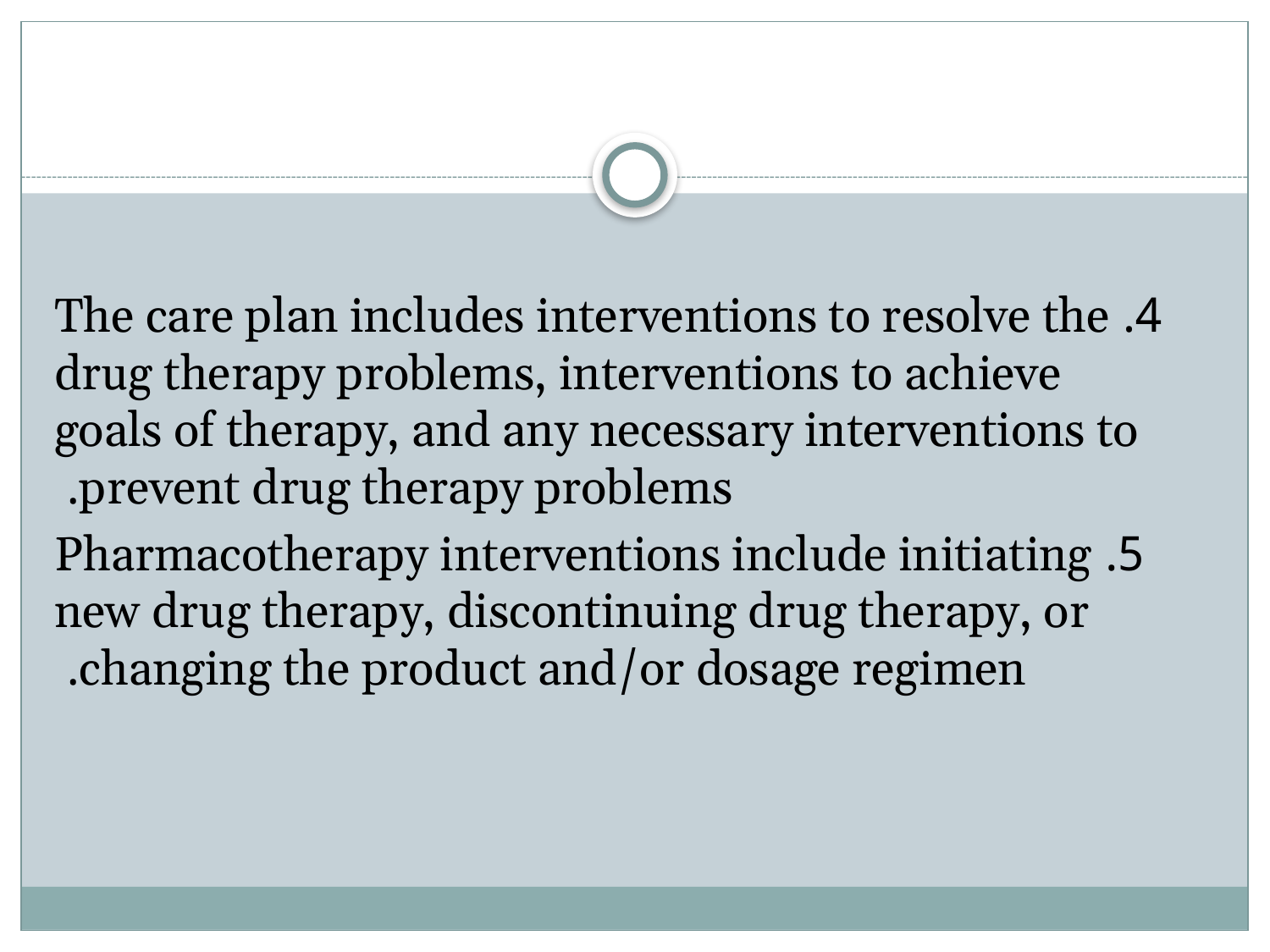

#

4. The care plan includes interventions to resolve the drug therapy problems, interventions to achieve goals of therapy, and any necessary interventions to prevent drug therapy problems.
5. Pharmacotherapy interventions include initiating new drug therapy, discontinuing drug therapy, or changing the product and/or dosage regimen.